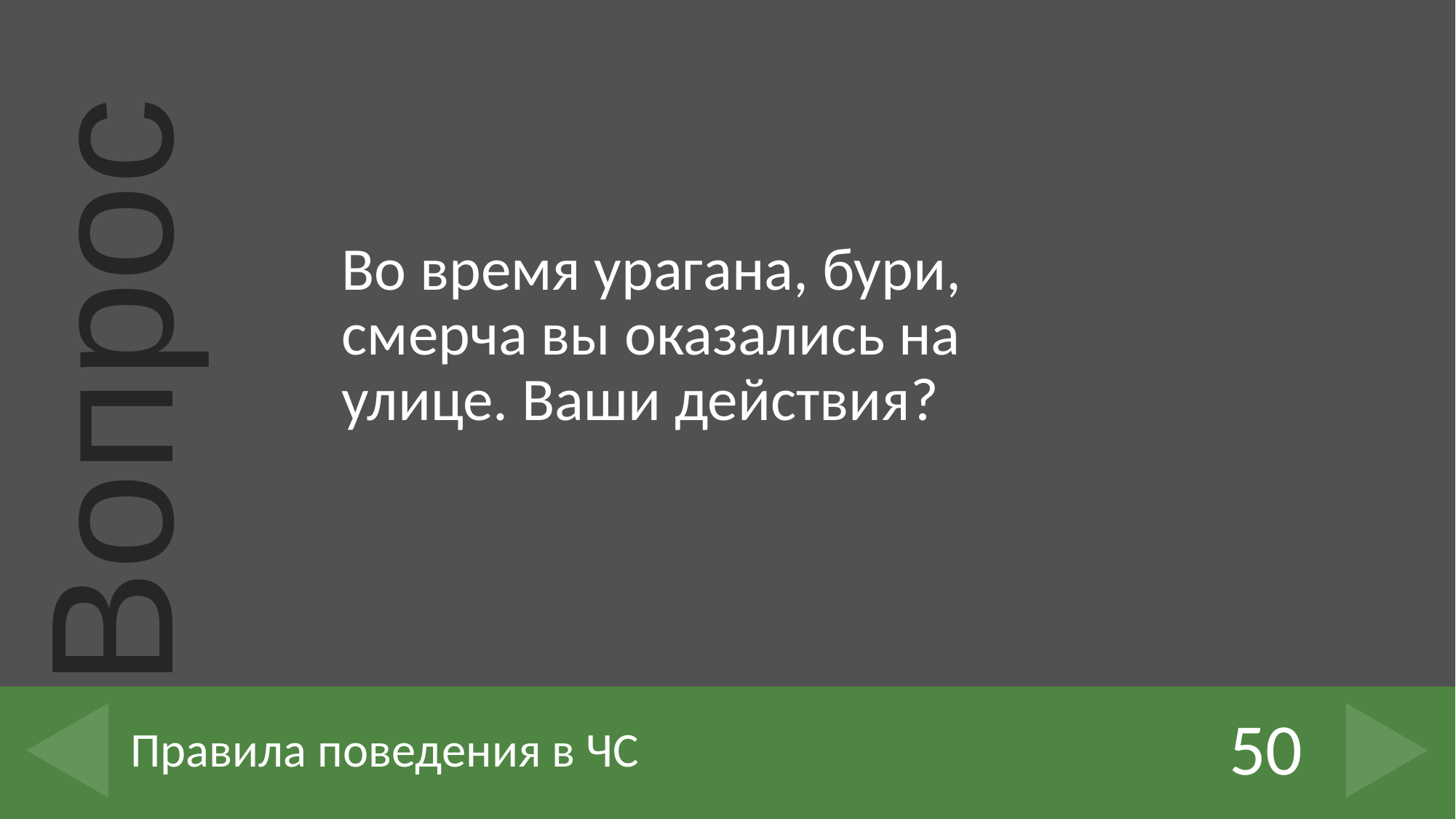

Во время урагана, бури, смерча вы оказались на улице. Ваши действия?
50
# Правила поведения в ЧС